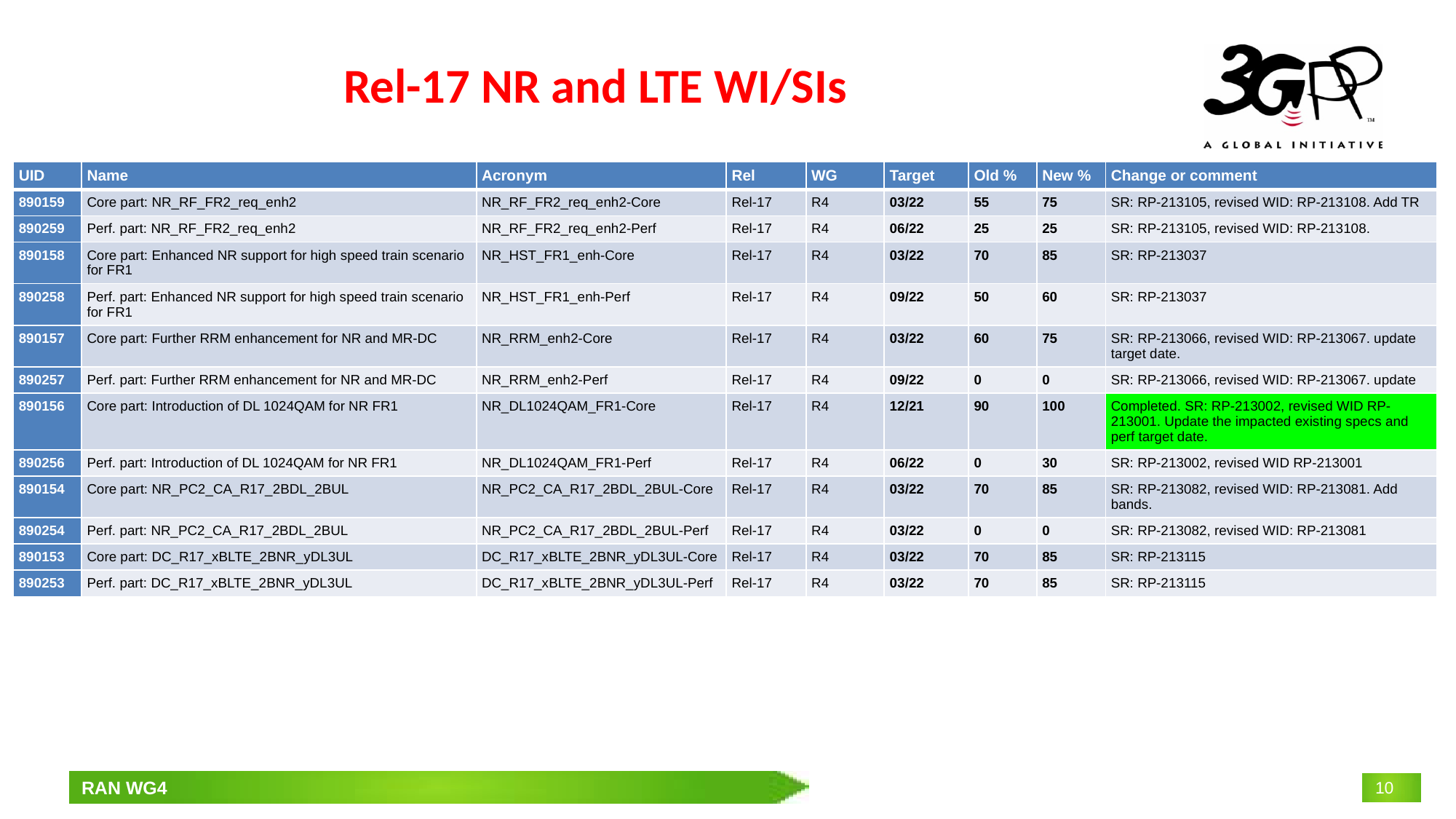

# Rel-17 NR and LTE WI/SIs
| UID | Name | Acronym | Rel | WG | Target | Old % | New % | Change or comment |
| --- | --- | --- | --- | --- | --- | --- | --- | --- |
| 890159 | Core part: NR\_RF\_FR2\_req\_enh2 | NR\_RF\_FR2\_req\_enh2-Core | Rel-17 | R4 | 03/22 | 55 | 75 | SR: RP-213105, revised WID: RP-213108. Add TR |
| 890259 | Perf. part: NR\_RF\_FR2\_req\_enh2 | NR\_RF\_FR2\_req\_enh2-Perf | Rel-17 | R4 | 06/22 | 25 | 25 | SR: RP-213105, revised WID: RP-213108. |
| 890158 | Core part: Enhanced NR support for high speed train scenario for FR1 | NR\_HST\_FR1\_enh-Core | Rel-17 | R4 | 03/22 | 70 | 85 | SR: RP-213037 |
| 890258 | Perf. part: Enhanced NR support for high speed train scenario for FR1 | NR\_HST\_FR1\_enh-Perf | Rel-17 | R4 | 09/22 | 50 | 60 | SR: RP-213037 |
| 890157 | Core part: Further RRM enhancement for NR and MR-DC | NR\_RRM\_enh2-Core | Rel-17 | R4 | 03/22 | 60 | 75 | SR: RP-213066, revised WID: RP-213067. update target date. |
| 890257 | Perf. part: Further RRM enhancement for NR and MR-DC | NR\_RRM\_enh2-Perf | Rel-17 | R4 | 09/22 | 0 | 0 | SR: RP-213066, revised WID: RP-213067. update |
| 890156 | Core part: Introduction of DL 1024QAM for NR FR1 | NR\_DL1024QAM\_FR1-Core | Rel-17 | R4 | 12/21 | 90 | 100 | Completed. SR: RP-213002, revised WID RP-213001. Update the impacted existing specs and perf target date. |
| 890256 | Perf. part: Introduction of DL 1024QAM for NR FR1 | NR\_DL1024QAM\_FR1-Perf | Rel-17 | R4 | 06/22 | 0 | 30 | SR: RP-213002, revised WID RP-213001 |
| 890154 | Core part: NR\_PC2\_CA\_R17\_2BDL\_2BUL | NR\_PC2\_CA\_R17\_2BDL\_2BUL-Core | Rel-17 | R4 | 03/22 | 70 | 85 | SR: RP-213082, revised WID: RP-213081. Add bands. |
| 890254 | Perf. part: NR\_PC2\_CA\_R17\_2BDL\_2BUL | NR\_PC2\_CA\_R17\_2BDL\_2BUL-Perf | Rel-17 | R4 | 03/22 | 0 | 0 | SR: RP-213082, revised WID: RP-213081 |
| 890153 | Core part: DC\_R17\_xBLTE\_2BNR\_yDL3UL | DC\_R17\_xBLTE\_2BNR\_yDL3UL-Core | Rel-17 | R4 | 03/22 | 70 | 85 | SR: RP-213115 |
| 890253 | Perf. part: DC\_R17\_xBLTE\_2BNR\_yDL3UL | DC\_R17\_xBLTE\_2BNR\_yDL3UL-Perf | Rel-17 | R4 | 03/22 | 70 | 85 | SR: RP-213115 |